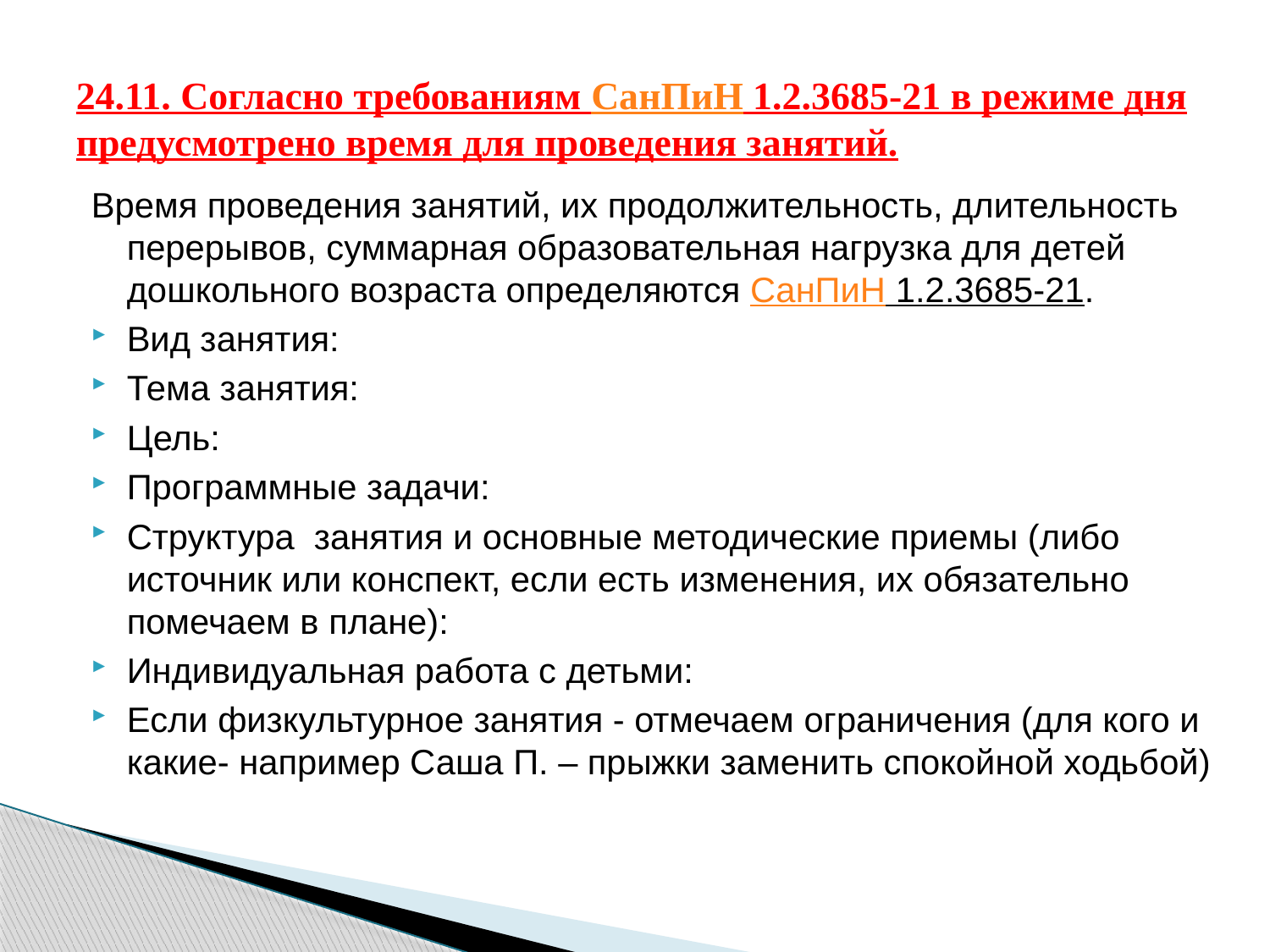

# 24.11. Согласно требованиям СанПиН 1.2.3685-21 в режиме дня предусмотрено время для проведения занятий.
Время проведения занятий, их продолжительность, длительность перерывов, суммарная образовательная нагрузка для детей дошкольного возраста определяются СанПиН 1.2.3685-21.
Вид занятия:
Тема занятия:
Цель:
Программные задачи:
Структура  занятия и основные методические приемы (либо источник или конспект, если есть изменения, их обязательно помечаем в плане):
Индивидуальная работа с детьми:
Если физкультурное занятия - отмечаем ограничения (для кого и какие- например Саша П. – прыжки заменить спокойной ходьбой)